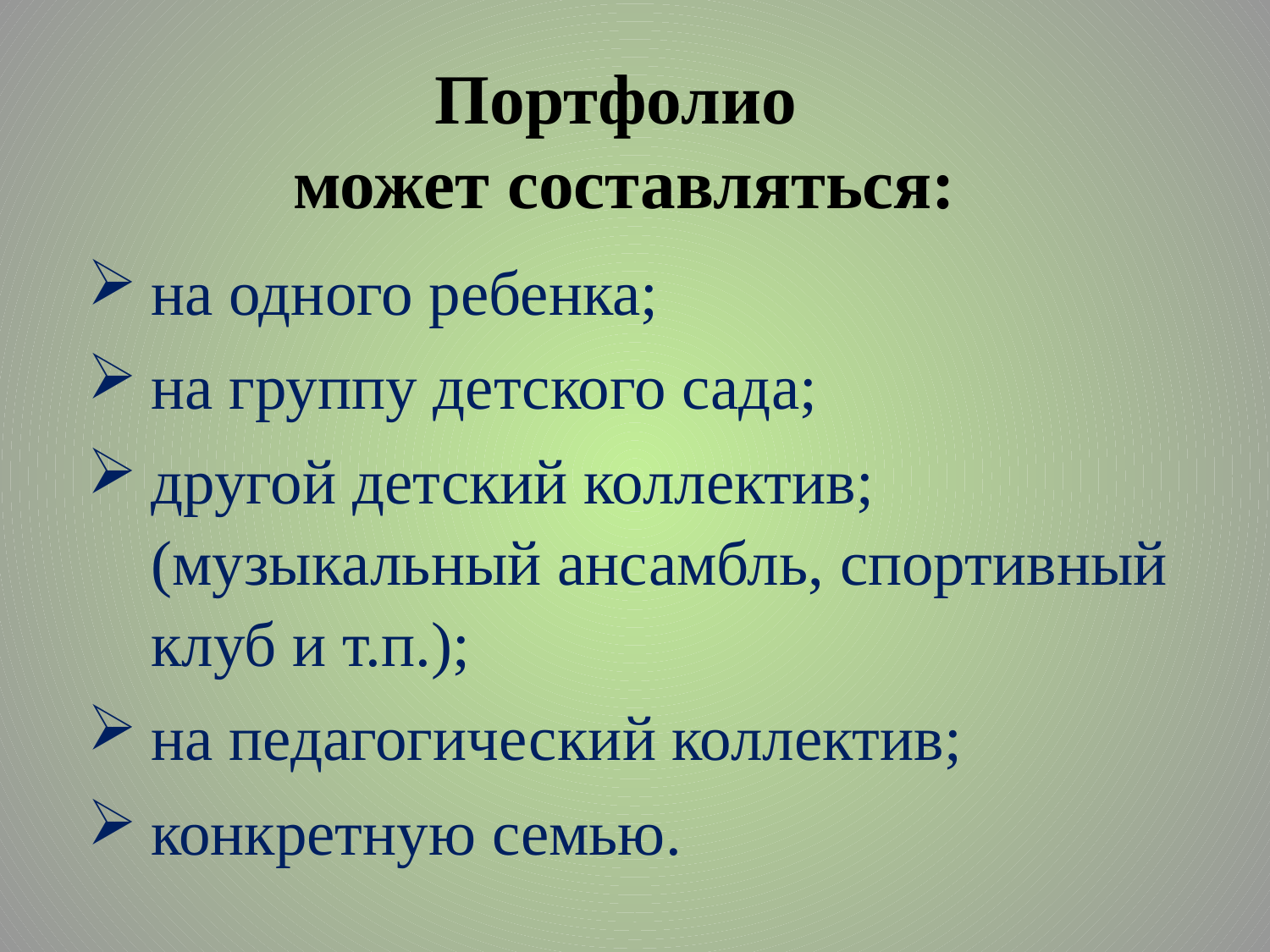

# Портфолио может составляться:
на одного ребенка;
на группу детского сада;
другой детский коллектив; (музыкальный ансамбль, спортивный клуб и т.п.);
на педагогичес­кий коллектив;
конкретную семью.